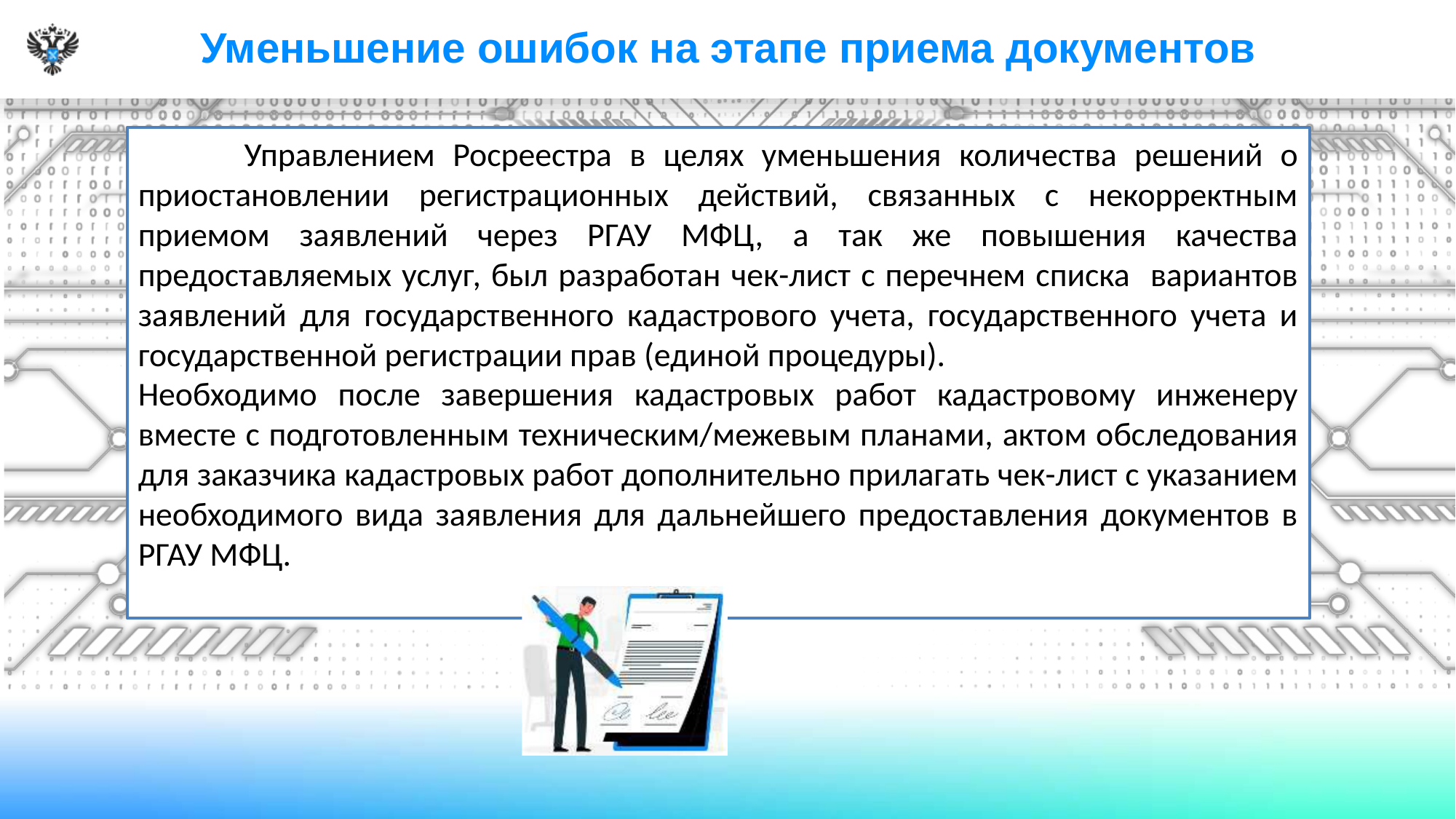

# Уменьшение ошибок на этапе приема документов

      Управлением Росреестра в целях уменьшения количества решений о приостановлении регистрационных действий, связанных с некорректным приемом заявлений через РГАУ МФЦ, а так же повышения качества предоставляемых услуг, был разработан чек-лист с перечнем списка  вариантов заявлений для государственного кадастрового учета, государственного учета и государственной регистрации прав (единой процедуры).
Необходимо после завершения кадастровых работ кадастровому инженеру вместе с подготовленным техническим/межевым планами, актом обследования для заказчика кадастровых работ дополнительно прилагать чек-лист с указанием необходимого вида заявления для дальнейшего предоставления документов в РГАУ МФЦ.